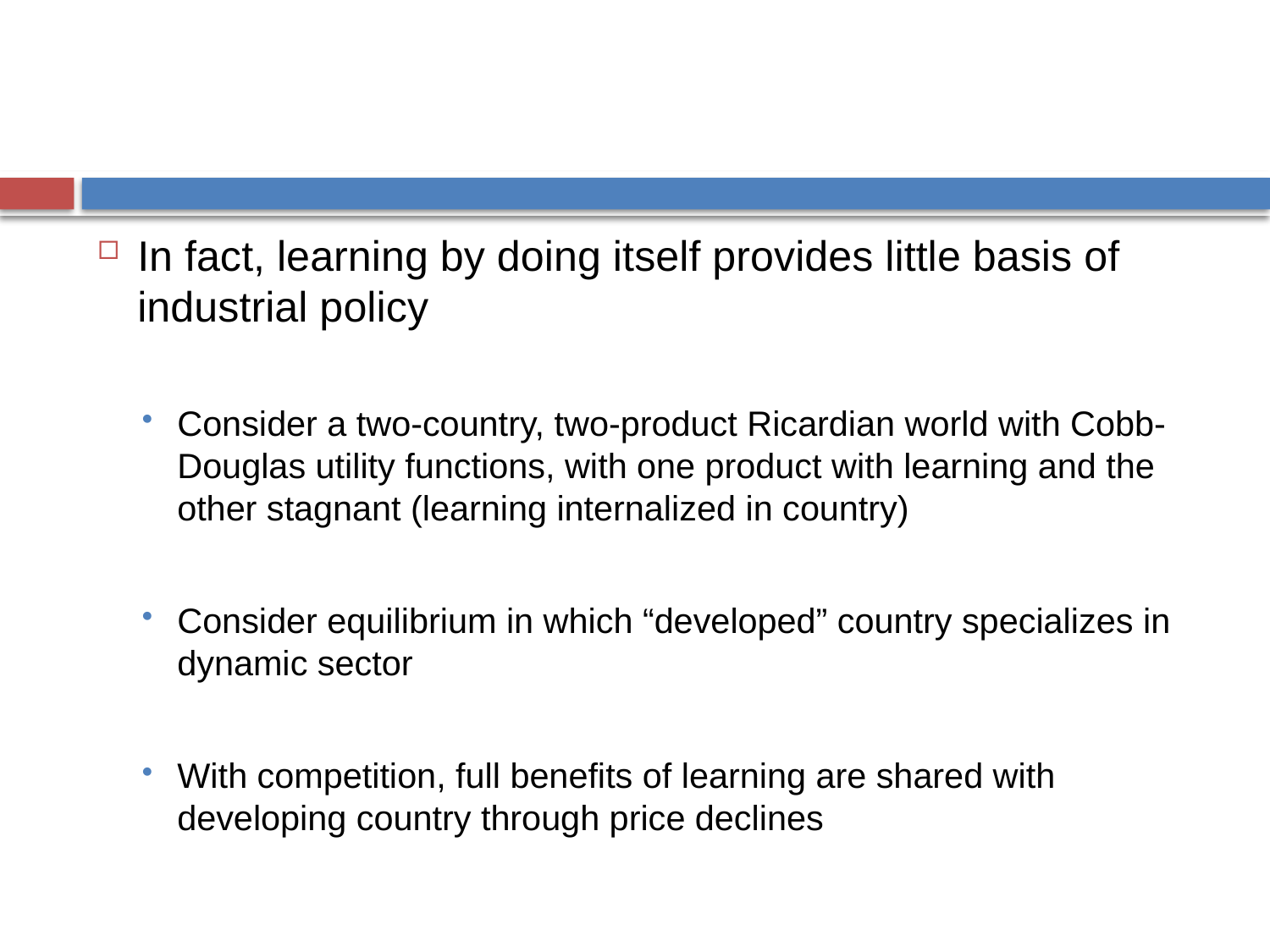

#
In fact, learning by doing itself provides little basis of industrial policy

Consider a two-country, two-product Ricardian world with Cobb-Douglas utility functions, with one product with learning and the other stagnant (learning internalized in country)

Consider equilibrium in which “developed” country specializes in dynamic sector

With competition, full benefits of learning are shared with developing country through price declines